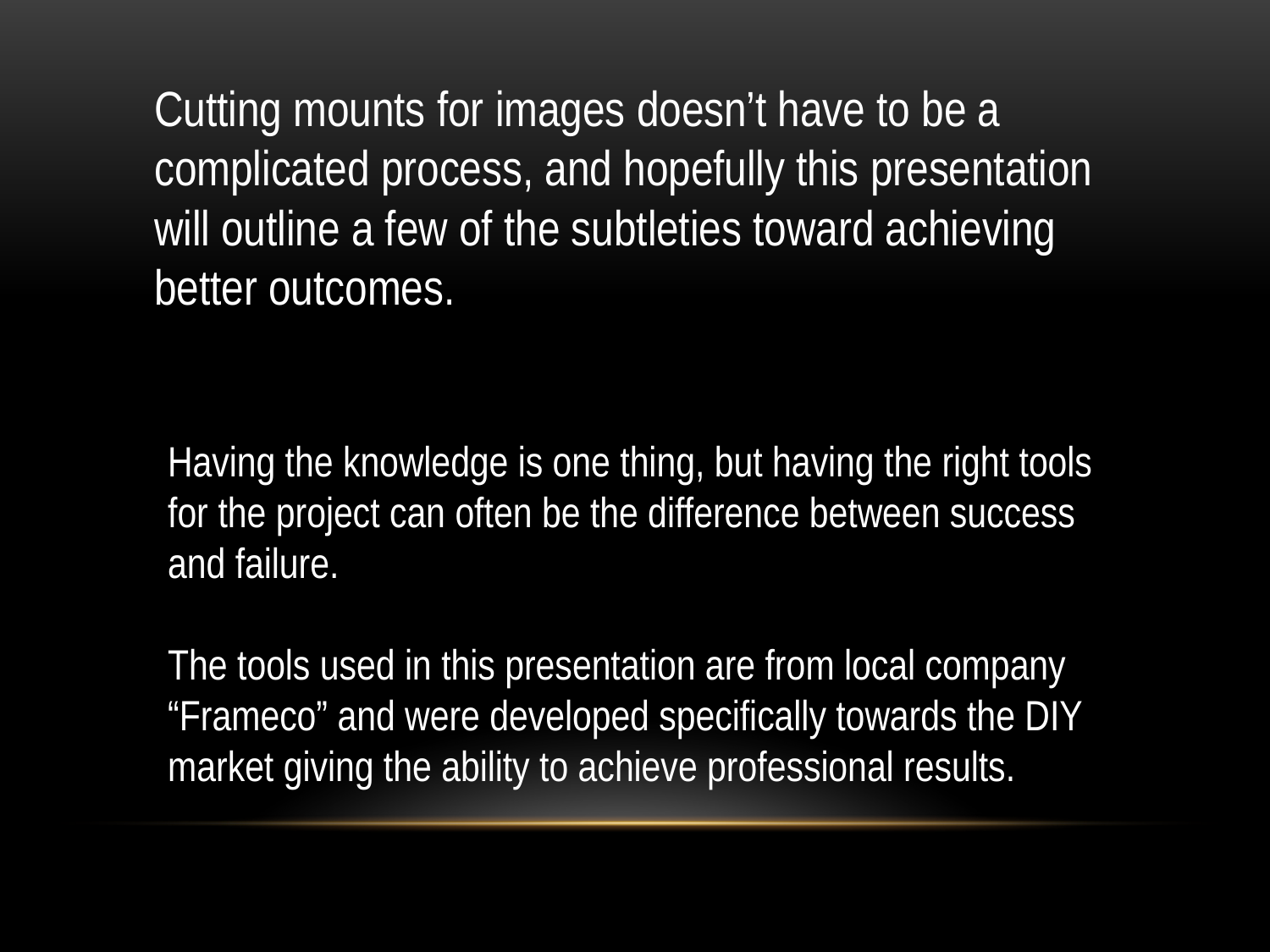

Cutting mounts for images doesn’t have to be a complicated process, and hopefully this presentation will outline a few of the subtleties toward achieving better outcomes.
Having the knowledge is one thing, but having the right tools for the project can often be the difference between success and failure.

The tools used in this presentation are from local company “Frameco” and were developed specifically towards the DIY market giving the ability to achieve professional results.